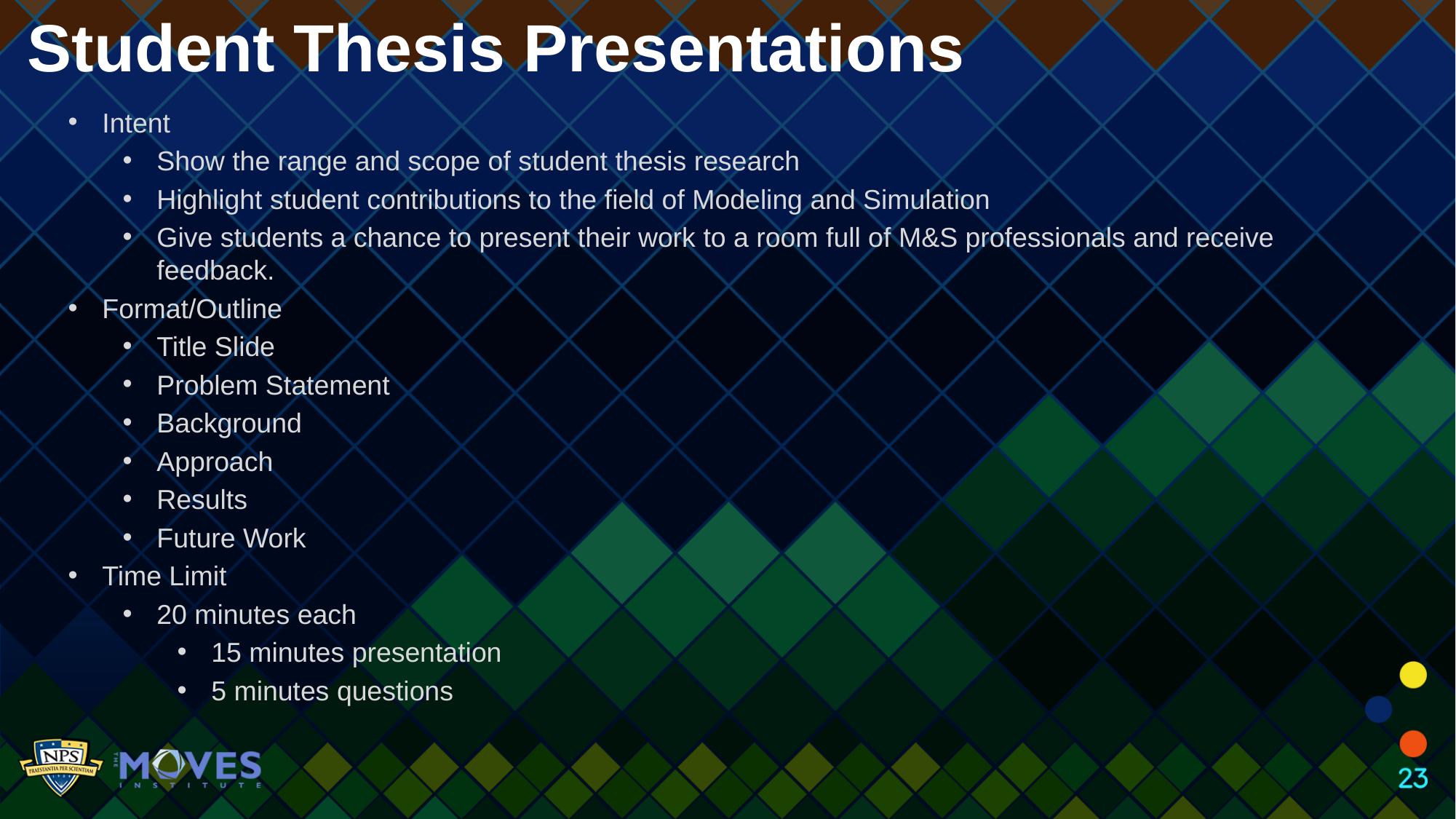

Student Thesis Presentations
Intent
Show the range and scope of student thesis research
Highlight student contributions to the field of Modeling and Simulation
Give students a chance to present their work to a room full of M&S professionals and receive feedback.
Format/Outline
Title Slide
Problem Statement
Background
Approach
Results
Future Work
Time Limit
20 minutes each
15 minutes presentation
5 minutes questions